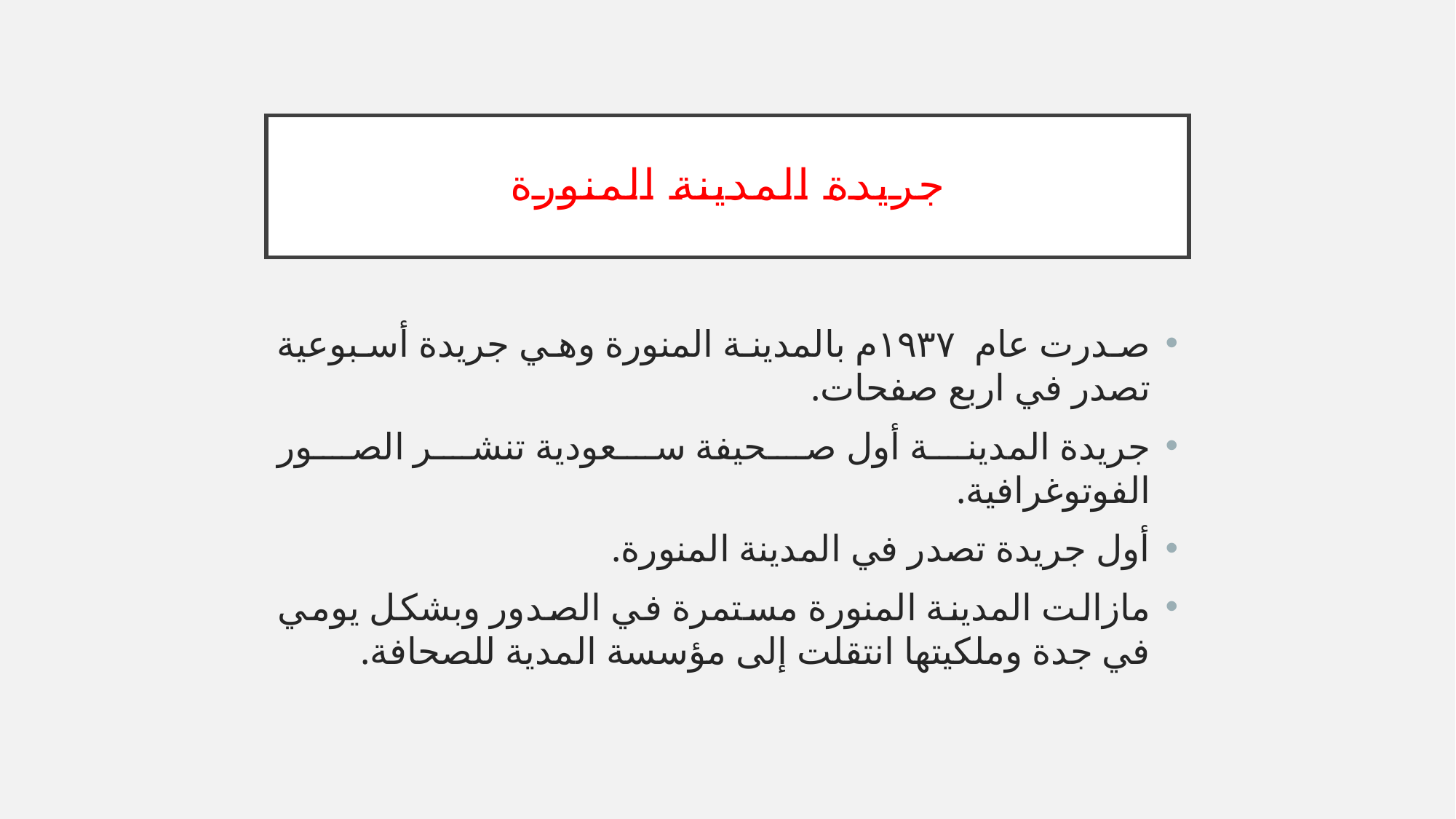

# جريدة المدينة المنورة
صدرت عام ١٩٣٧م بالمدينة المنورة وهي جريدة أسبوعية تصدر في اربع صفحات.
جريدة المدينة أول صحيفة سعودية تنشر الصور الفوتوغرافية.
أول جريدة تصدر في المدينة المنورة.
مازالت المدينة المنورة مستمرة في الصدور وبشكل يومي في جدة وملكيتها انتقلت إلى مؤسسة المدية للصحافة.